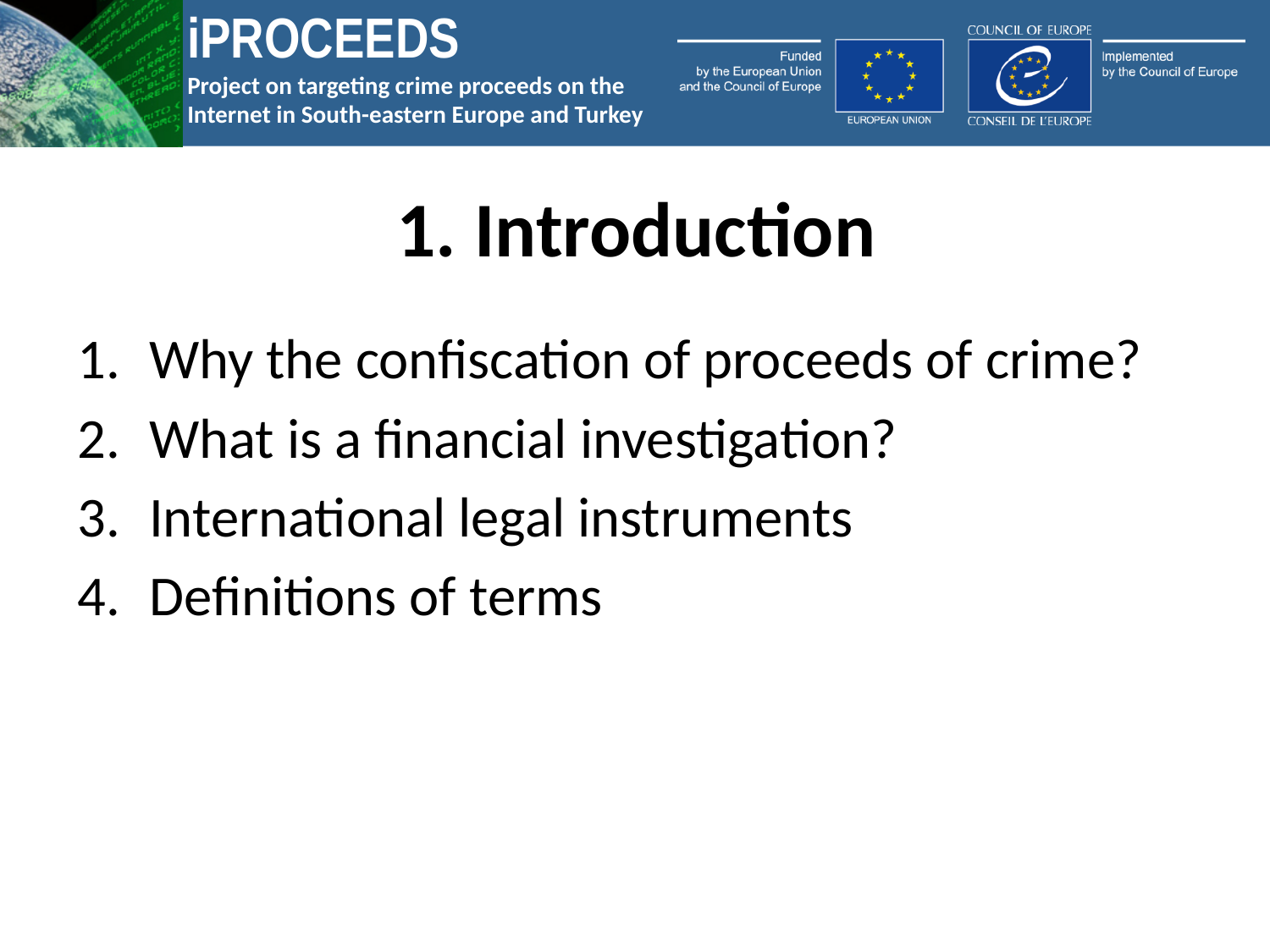

# 1. Introduction
Why the confiscation of proceeds of crime?
What is a financial investigation?
International legal instruments
Definitions of terms